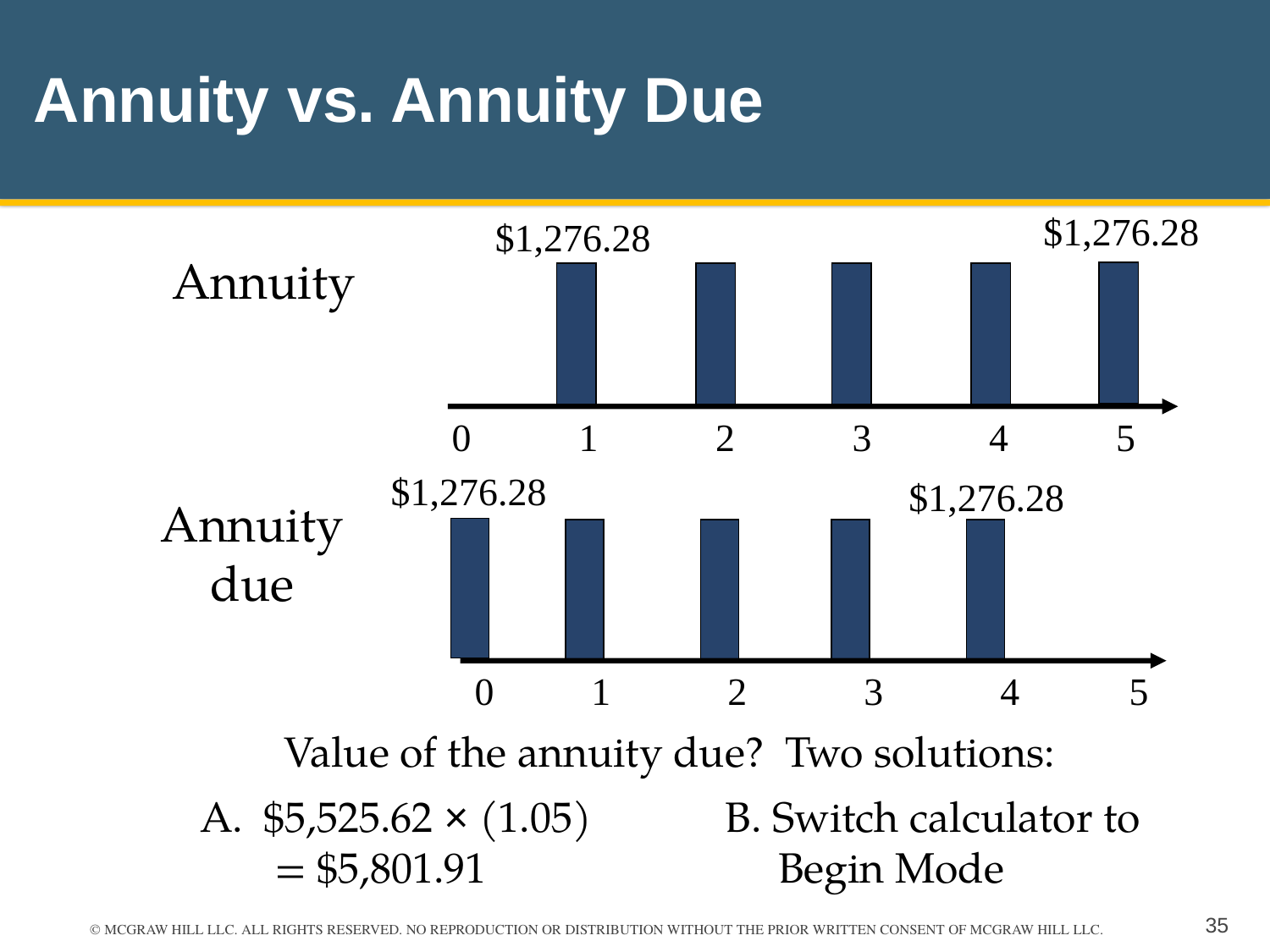

# Annuity vs. Annuity Due
$1,276.28
$1,276.28

0	1	 2	  3	   4	   5

Annuity
$1,276.28
$1,276.28

0          1            2            3            4	  5

Annuity
due
Value of the annuity due?  Two solutions:
A.  $5,525.62 × (1.05)
       = $5,801.91
B. Switch calculator to
     Begin Mode
© MCGRAW HILL LLC. ALL RIGHTS RESERVED. NO REPRODUCTION OR DISTRIBUTION WITHOUT THE PRIOR WRITTEN CONSENT OF MCGRAW HILL LLC.
35